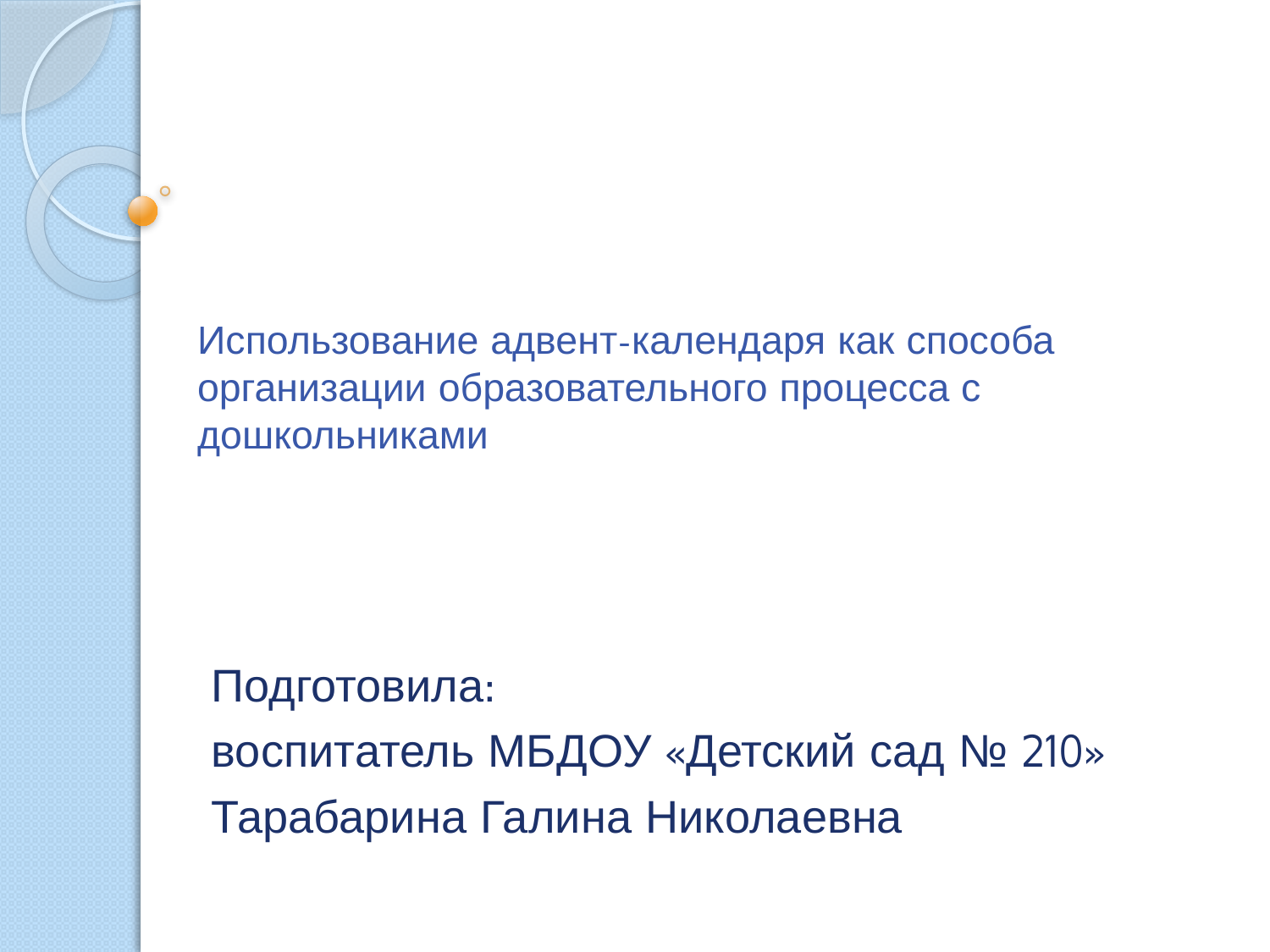

# Использование адвент-календаря как способа организации образовательного процесса с дошкольниками
Подготовила:
воспитатель МБДОУ «Детский сад № 210»
Тарабарина Галина Николаевна